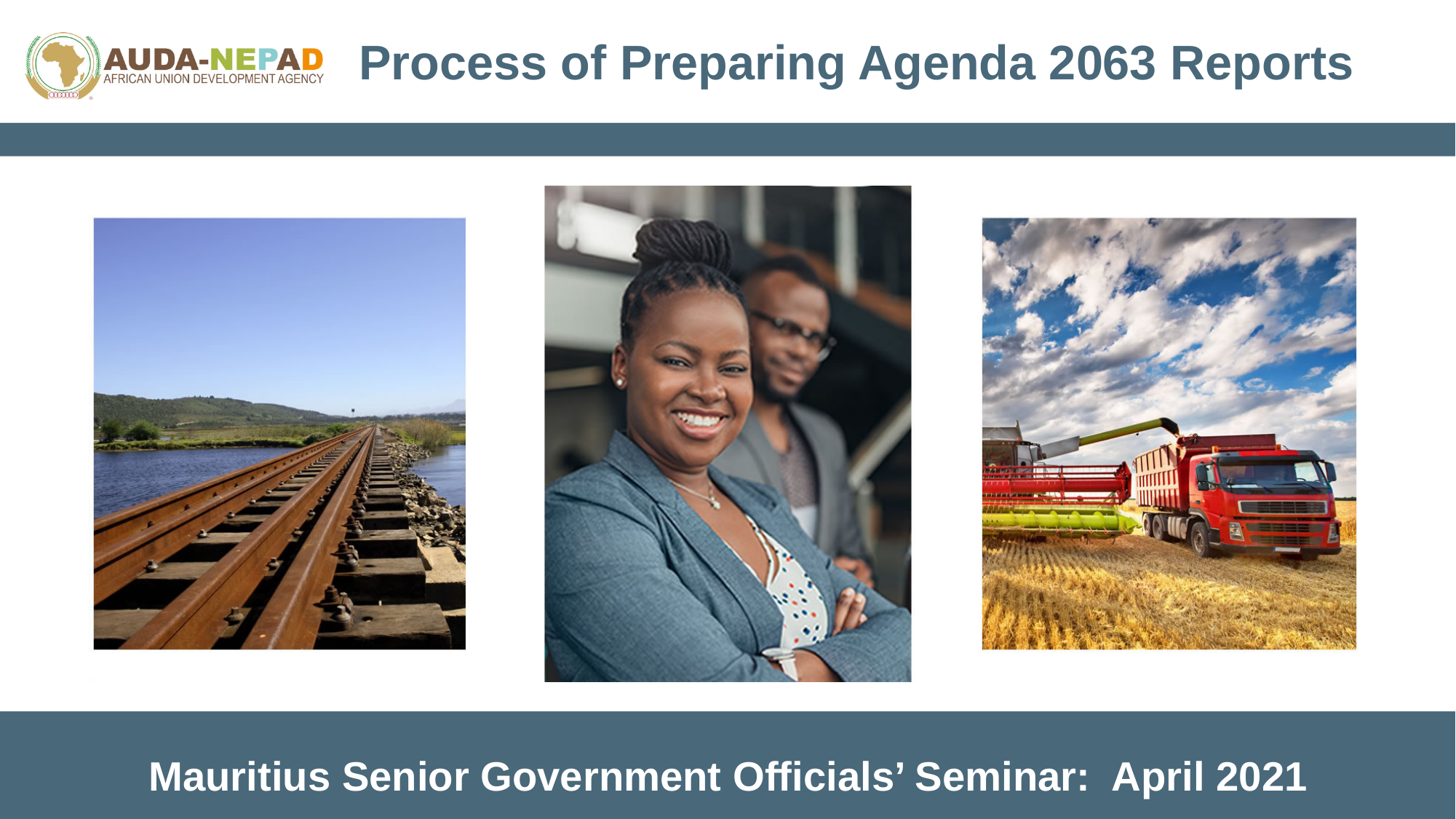

Process of Preparing Agenda 2063 Reports
# Mauritius Senior Government Officials’ Seminar:  April 2021